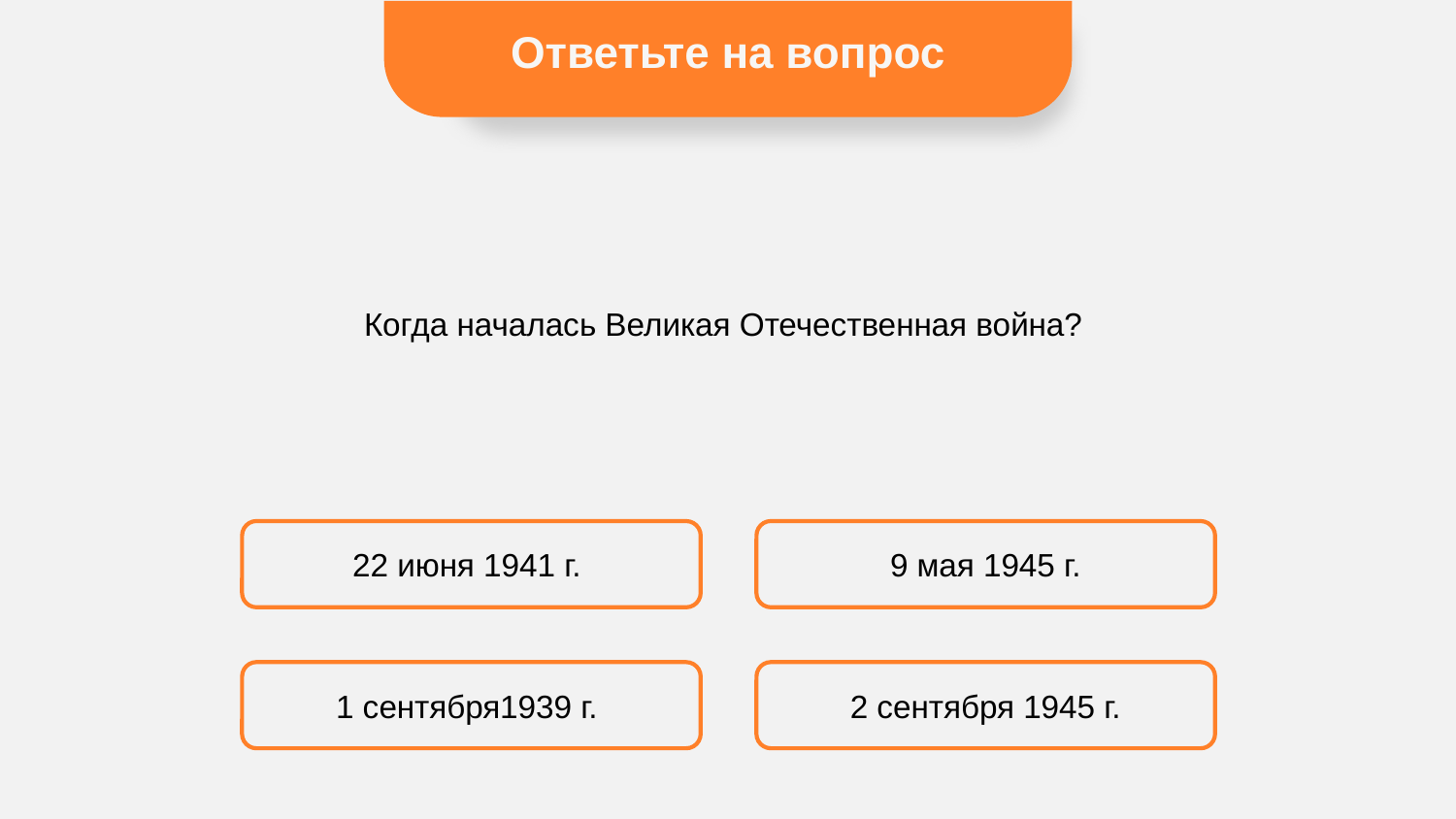

Ответьте на вопрос
Когда началась Великая Отечественная война?
22 июня 1941 г.
9 мая 1945 г.
1 сентября1939 г.
2 сентября 1945 г.